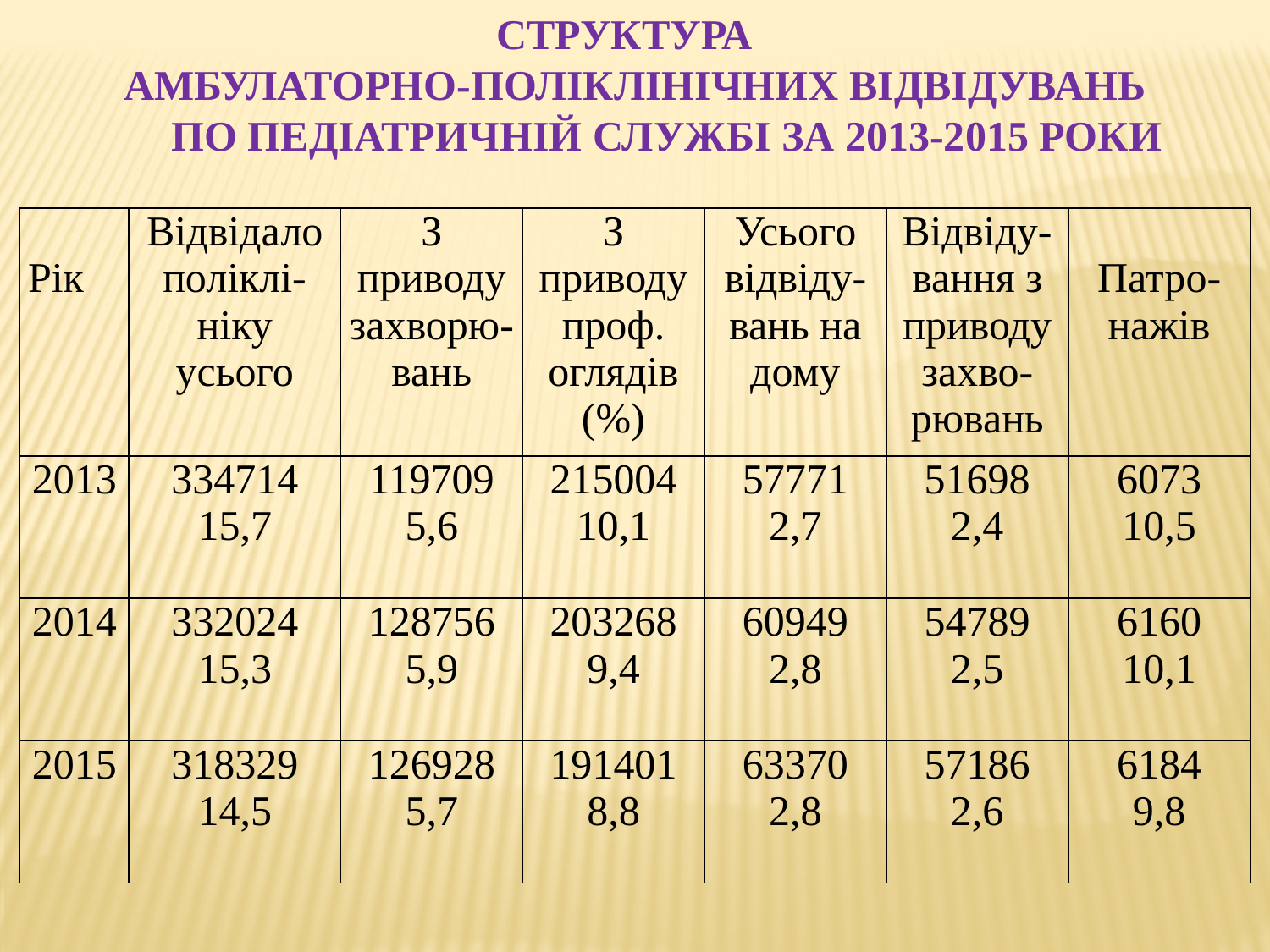

СТРУКТУРА
АМБУЛАТОРНО-ПОЛІКЛІНІЧНИХ ВІДВІДУВАНЬ
ПО ПЕДІАТРИЧНІЙ СЛУЖБІ ЗА 2013-2015 РОКИ
| Рік | Відвідало поліклі- ніку усього | З приводу захворю-вань | З приводу проф. оглядів (%) | Усього відвіду-вань на дому | Відвіду-вання з приводу захво-рювань | Патро-нажів |
| --- | --- | --- | --- | --- | --- | --- |
| 2013 | 334714 15,7 | 119709 5,6 | 215004 10,1 | 57771 2,7 | 51698 2,4 | 6073 10,5 |
| 2014 | 332024 15,3 | 128756 5,9 | 203268 9,4 | 60949 2,8 | 54789 2,5 | 6160 10,1 |
| 2015 | 318329 14,5 | 126928 5,7 | 191401 8,8 | 63370 2,8 | 57186 2,6 | 6184 9,8 |